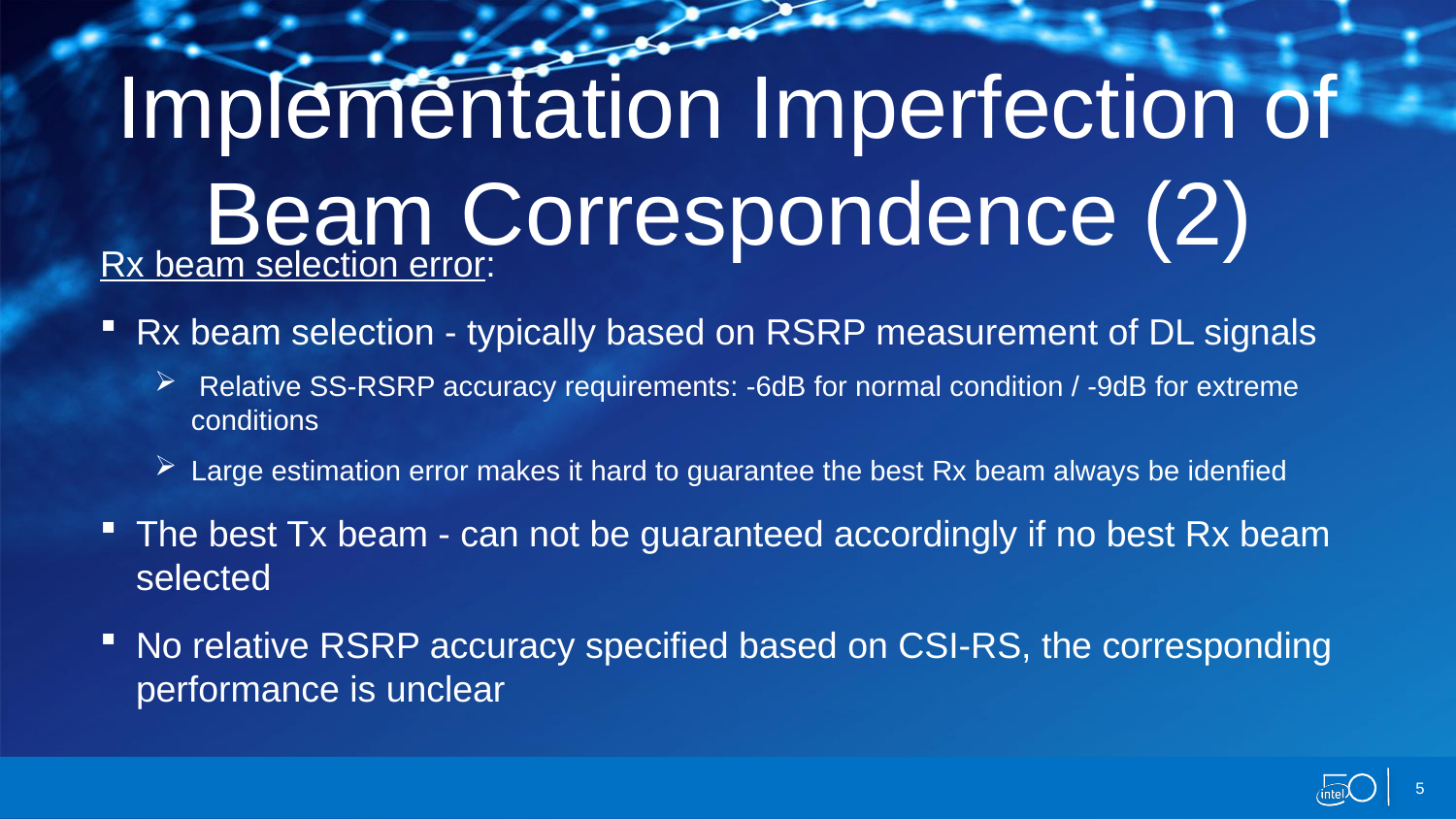

# Implementation Imperfection of Beam Correspondence (2)
Rx beam selection error:
Rx beam selection - typically based on RSRP measurement of DL signals
 Relative SS-RSRP accuracy requirements: -6dB for normal condition / -9dB for extreme conditions
Large estimation error makes it hard to guarantee the best Rx beam always be idenfied
The best Tx beam - can not be guaranteed accordingly if no best Rx beam selected
No relative RSRP accuracy specified based on CSI-RS, the corresponding performance is unclear

5